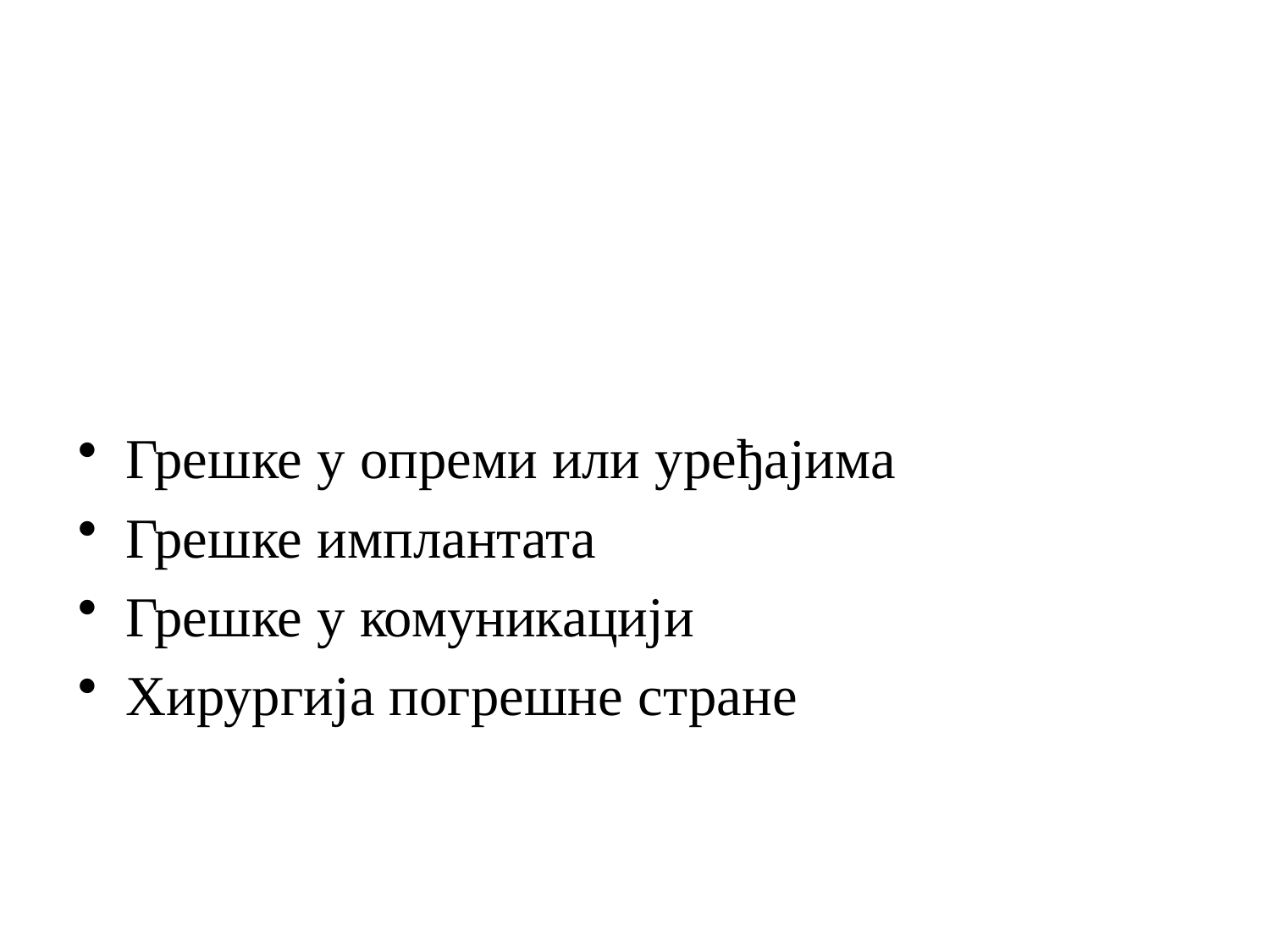

#
Грешке у опреми или уређајима
Грешке имплантата
Грешке у комуникацији
Хирургија погрешне стране